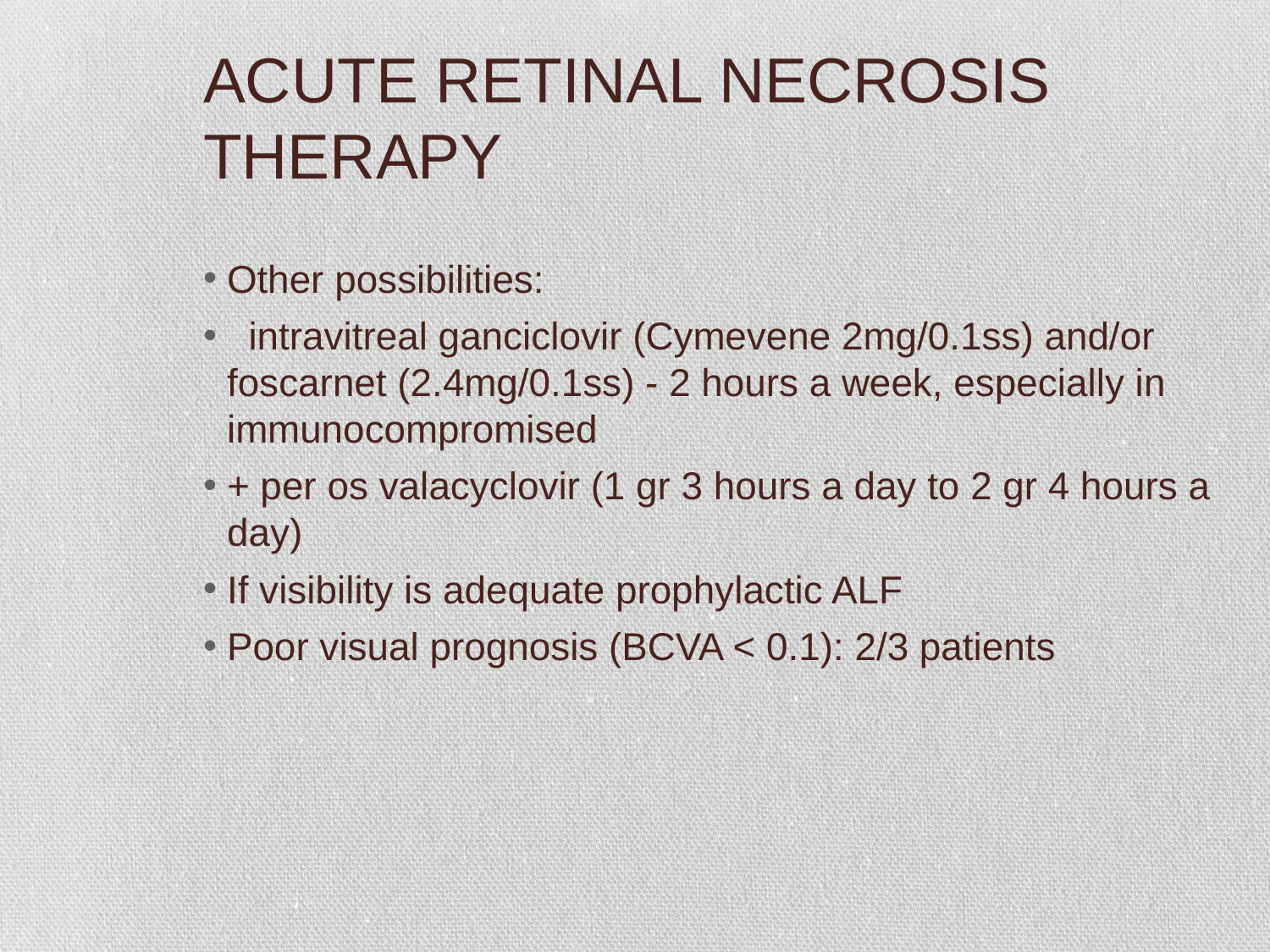

ACUTE RETINAL NECROSIS THERAPY
Other possibilities:
  intravitreal ganciclovir (Cymevene 2mg/0.1ss) and/or foscarnet (2.4mg/0.1ss) - 2 hours a week, especially in immunocompromised
+ per os valacyclovir (1 gr 3 hours a day to 2 gr 4 hours a day)
If visibility is adequate prophylactic ALF
Poor visual prognosis (BCVA < 0.1): 2/3 patients